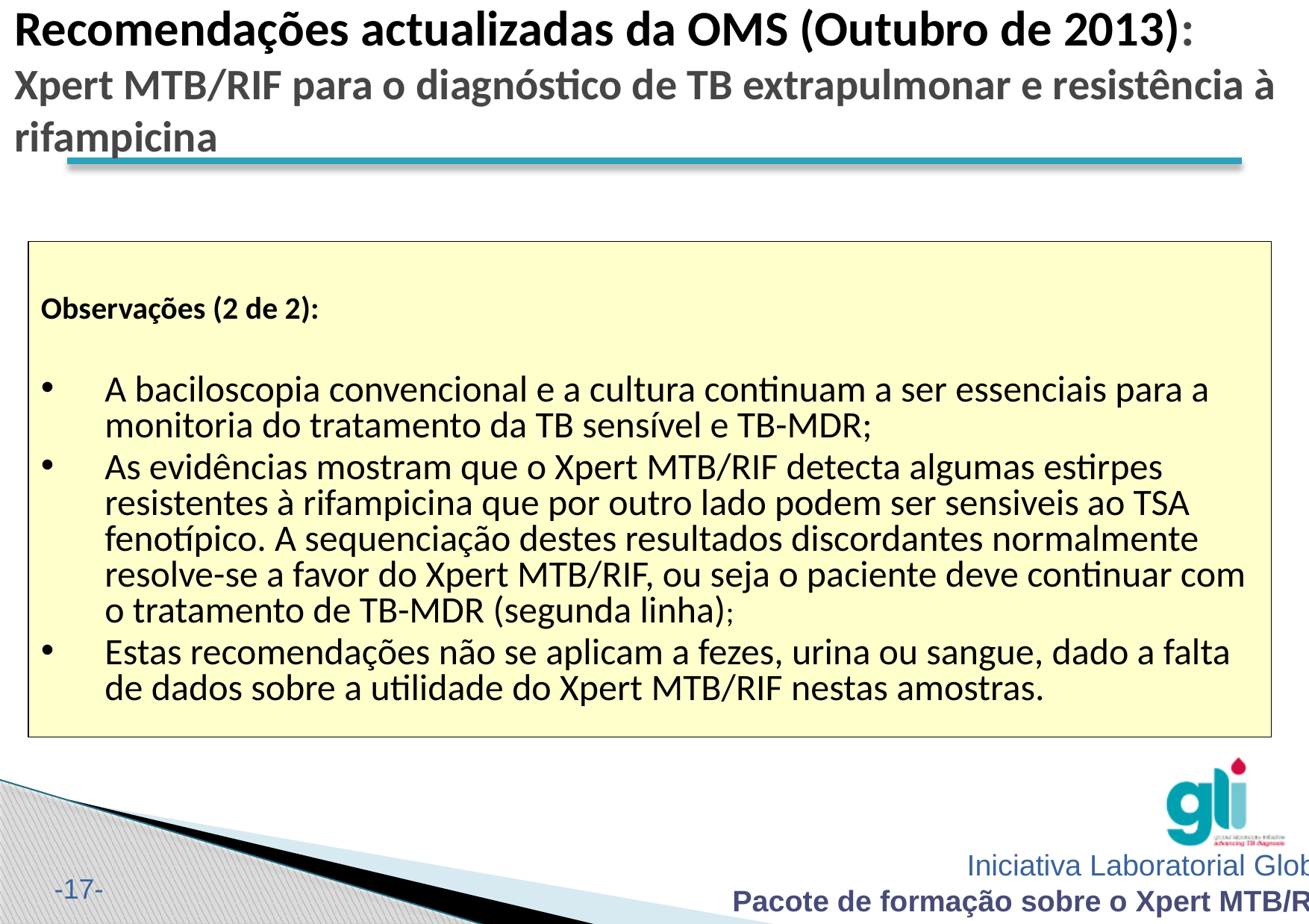

# Recomendações actualizadas da OMS (Outubro de 2013): Xpert MTB/RIF para o diagnóstico de TB extrapulmonar e resistência à rifampicina

Observações (2 de 2):

A baciloscopia convencional e a cultura continuam a ser essenciais para a monitoria do tratamento da TB sensível e TB-MDR;
As evidências mostram que o Xpert MTB/RIF detecta algumas estirpes resistentes à rifampicina que por outro lado podem ser sensiveis ao TSA fenotípico. A sequenciação destes resultados discordantes normalmente resolve-se a favor do Xpert MTB/RIF, ou seja o paciente deve continuar com o tratamento de TB-MDR (segunda linha);
Estas recomendações não se aplicam a fezes, urina ou sangue, dado a falta de dados sobre a utilidade do Xpert MTB/RIF nestas amostras.